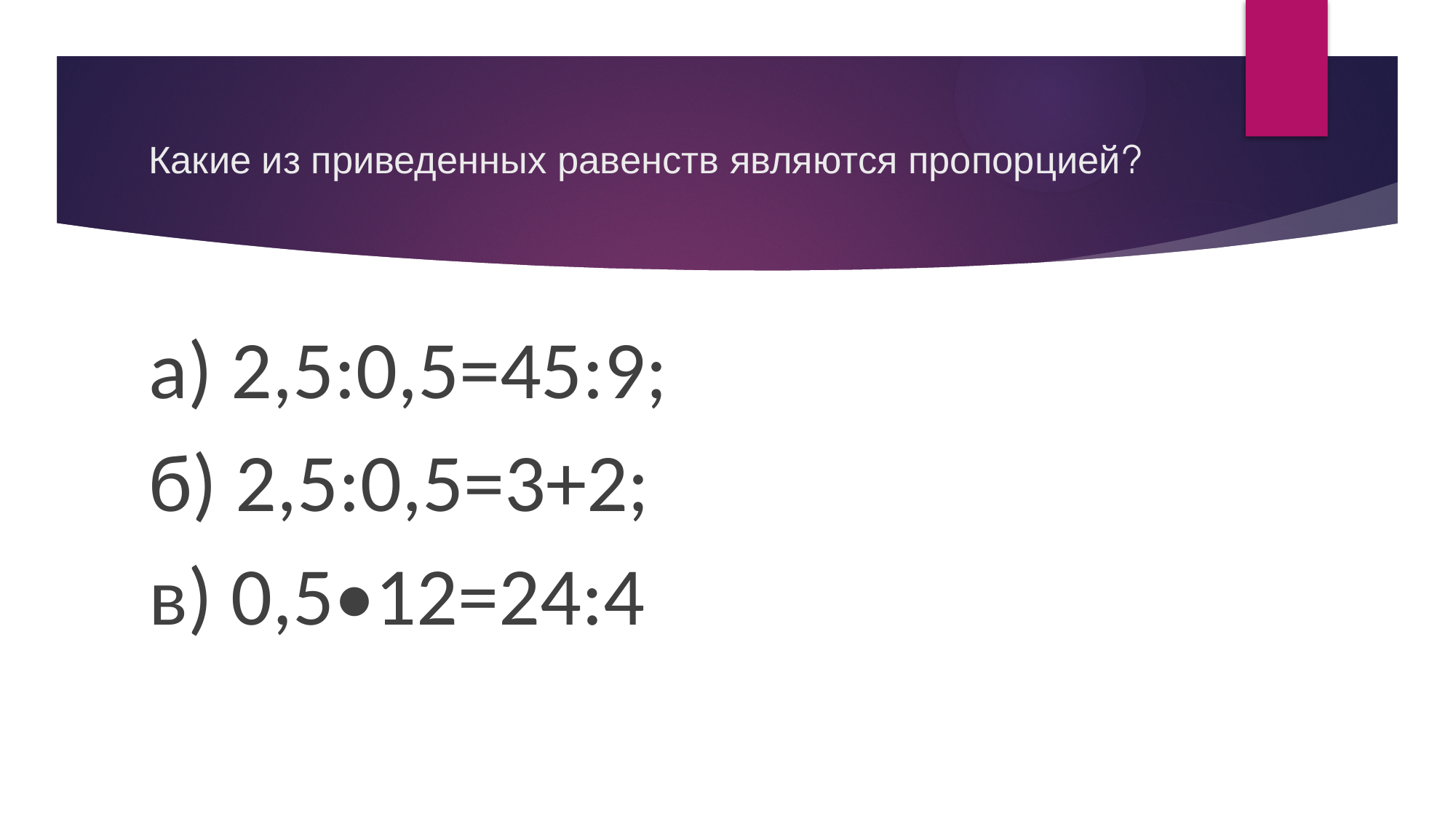

# Какие из приведенных равенств являются пропорцией?
а) 2,5:0,5=45:9;
б) 2,5:0,5=3+2;
в) 0,5•12=24:4